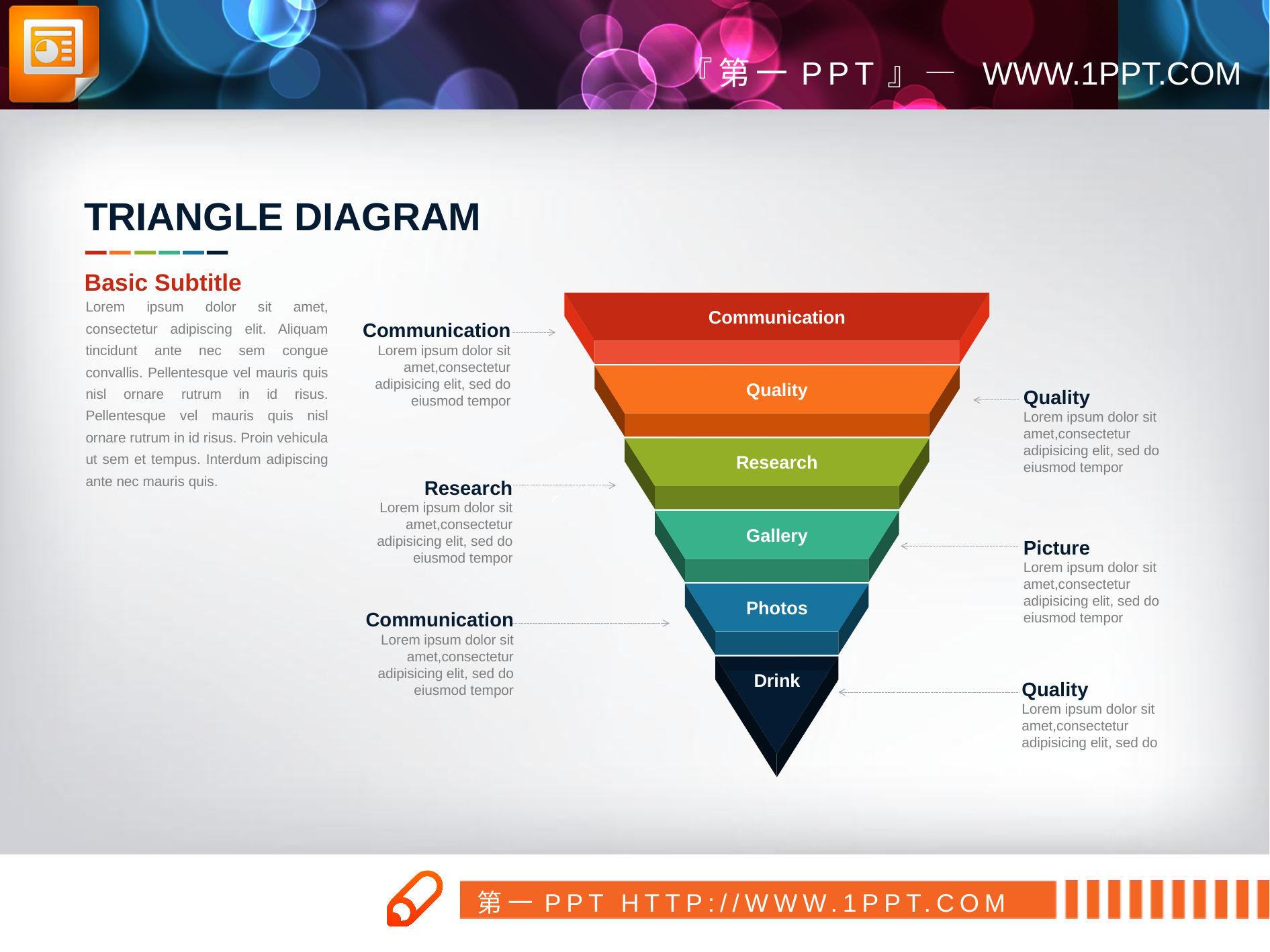

TRIANGLE DIAGRAM

Basic Subtitle
Lorem ipsum dolor sit amet, consectetur adipiscing elit. Aliquam tincidunt ante nec sem congue convallis. Pellentesque vel mauris quis nisl ornare rutrum in id risus. Pellentesque vel mauris quis nisl ornare rutrum in id risus. Proin vehicula ut sem et tempus. Interdum adipiscing ante nec mauris quis.

Communication
Communication
Lorem ipsum dolor sit amet,consectetur adipisicing elit, sed do eiusmod tempor

Quality
Quality
Lorem ipsum dolor sit amet,consectetur adipisicing elit, sed do eiusmod tempor

Research
Research
Lorem ipsum dolor sit amet,consectetur adipisicing elit, sed do eiusmod tempor

Gallery
Picture
Lorem ipsum dolor sit amet,consectetur adipisicing elit, sed do eiusmod tempor

Photos
Communication
Lorem ipsum dolor sit amet,consectetur adipisicing elit, sed do eiusmod tempor

Drink
Quality
Lorem ipsum dolor sit amet,consectetur adipisicing elit, sed do